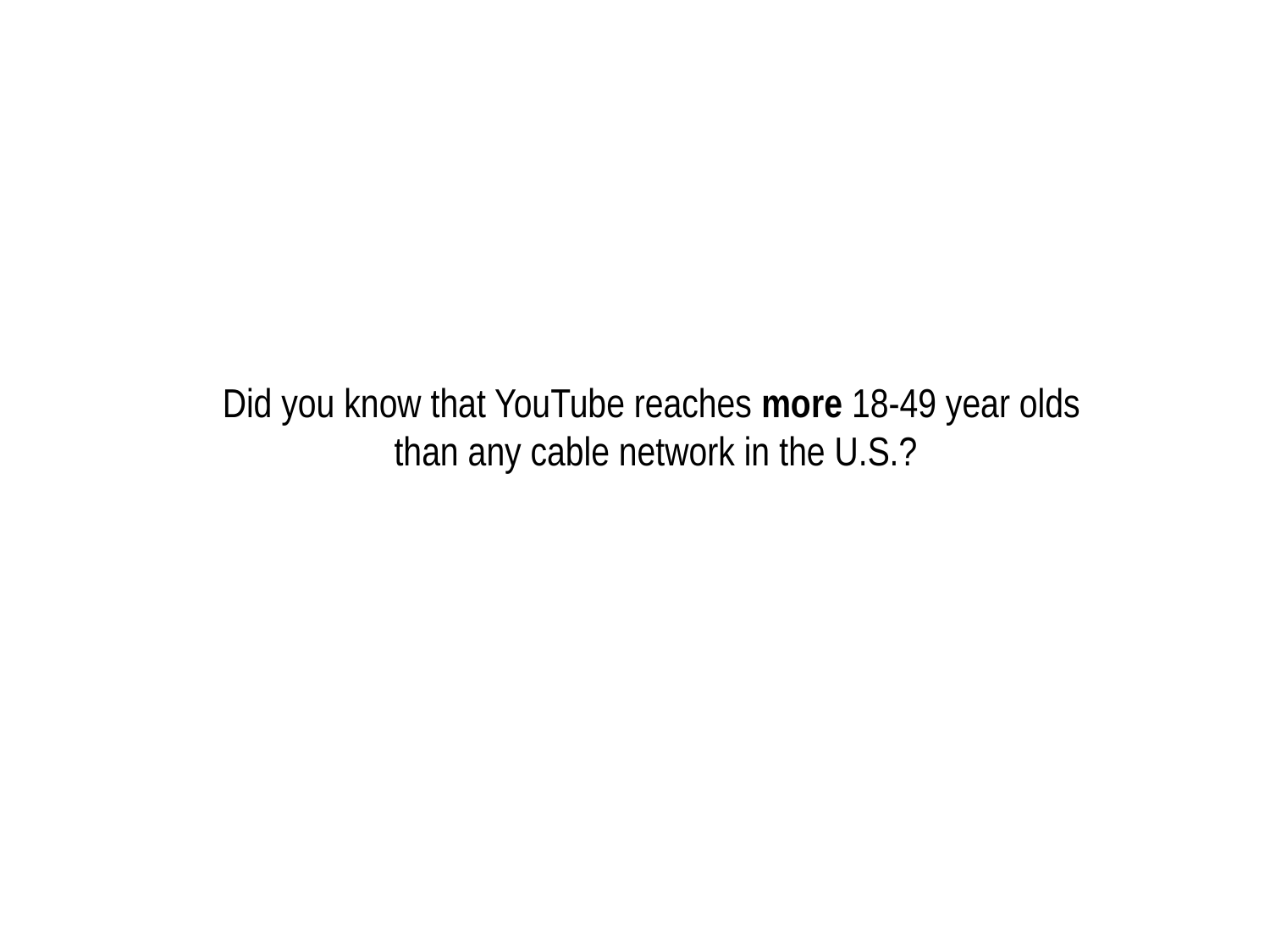

# Did you know that YouTube reaches more 18-49 year olds than any cable network in the U.S.?